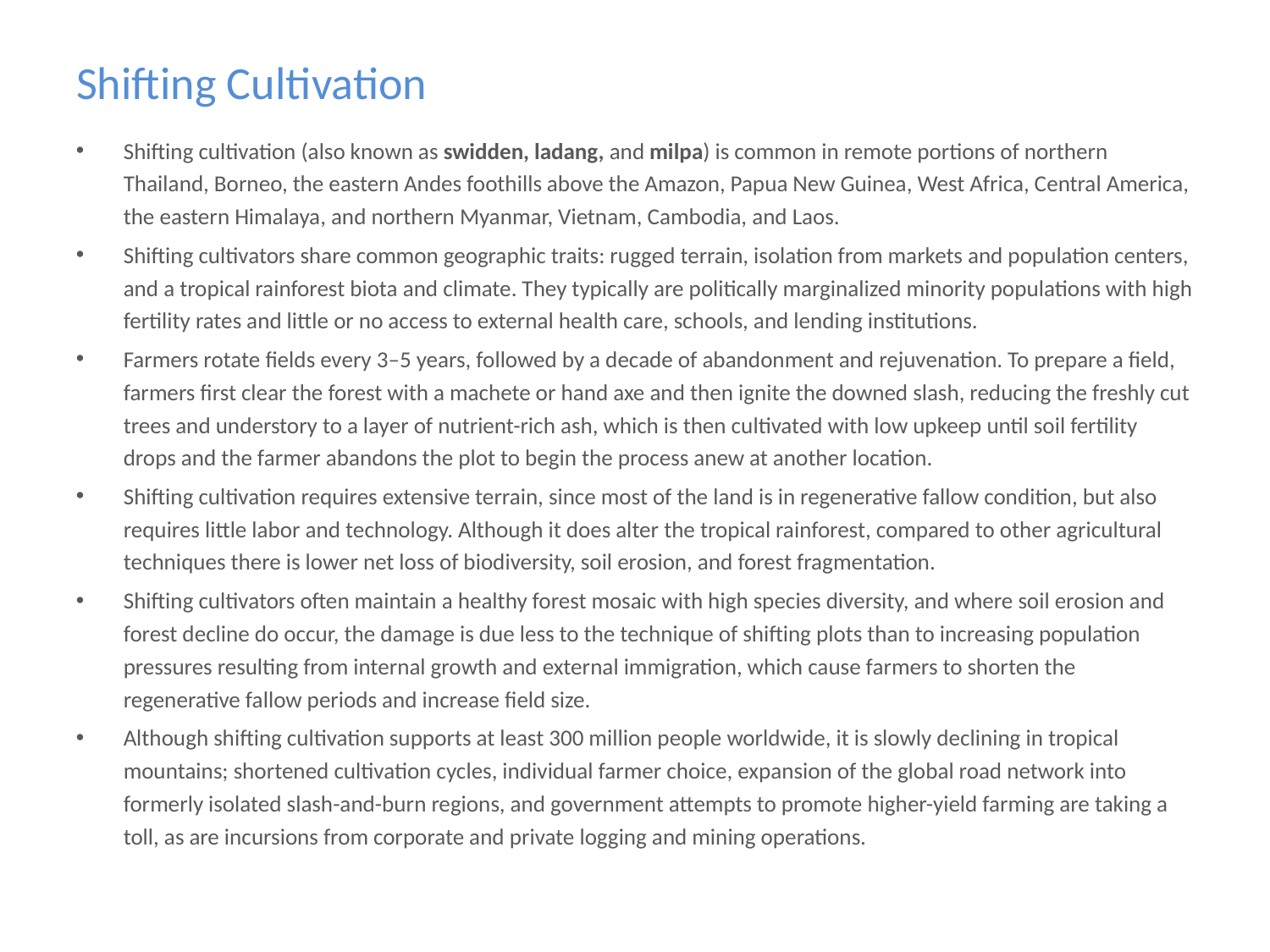

# Shifting Cultivation
Shifting cultivation (also known as swidden, ladang, and milpa) is common in remote portions of northern Thailand, Borneo, the eastern Andes foothills above the Amazon, Papua New Guinea, West Africa, Central America, the eastern Himalaya, and northern Myanmar, Vietnam, Cambodia, and Laos.
Shifting cultivators share common geographic traits: rugged terrain, isolation from markets and population centers, and a tropical rainforest biota and climate. They typically are politically marginalized minority populations with high fertility rates and little or no access to external health care, schools, and lending institutions.
Farmers rotate fields every 3–5 years, followed by a decade of abandonment and rejuvenation. To prepare a field, farmers first clear the forest with a machete or hand axe and then ignite the downed slash, reducing the freshly cut trees and understory to a layer of nutrient-rich ash, which is then cultivated with low upkeep until soil fertility drops and the farmer abandons the plot to begin the process anew at another location.
Shifting cultivation requires extensive terrain, since most of the land is in regenerative fallow condition, but also requires little labor and technology. Although it does alter the tropical rainforest, compared to other agricultural techniques there is lower net loss of biodiversity, soil erosion, and forest fragmentation.
Shifting cultivators often maintain a healthy forest mosaic with high species diversity, and where soil erosion and forest decline do occur, the damage is due less to the technique of shifting plots than to increasing population pressures resulting from internal growth and external immigration, which cause farmers to shorten the regenerative fallow periods and increase field size.
Although shifting cultivation supports at least 300 million people worldwide, it is slowly declining in tropical mountains; shortened cultivation cycles, individual farmer choice, expansion of the global road network into formerly isolated slash-and-burn regions, and government attempts to promote higher-yield farming are taking a toll, as are incursions from corporate and private logging and mining operations.